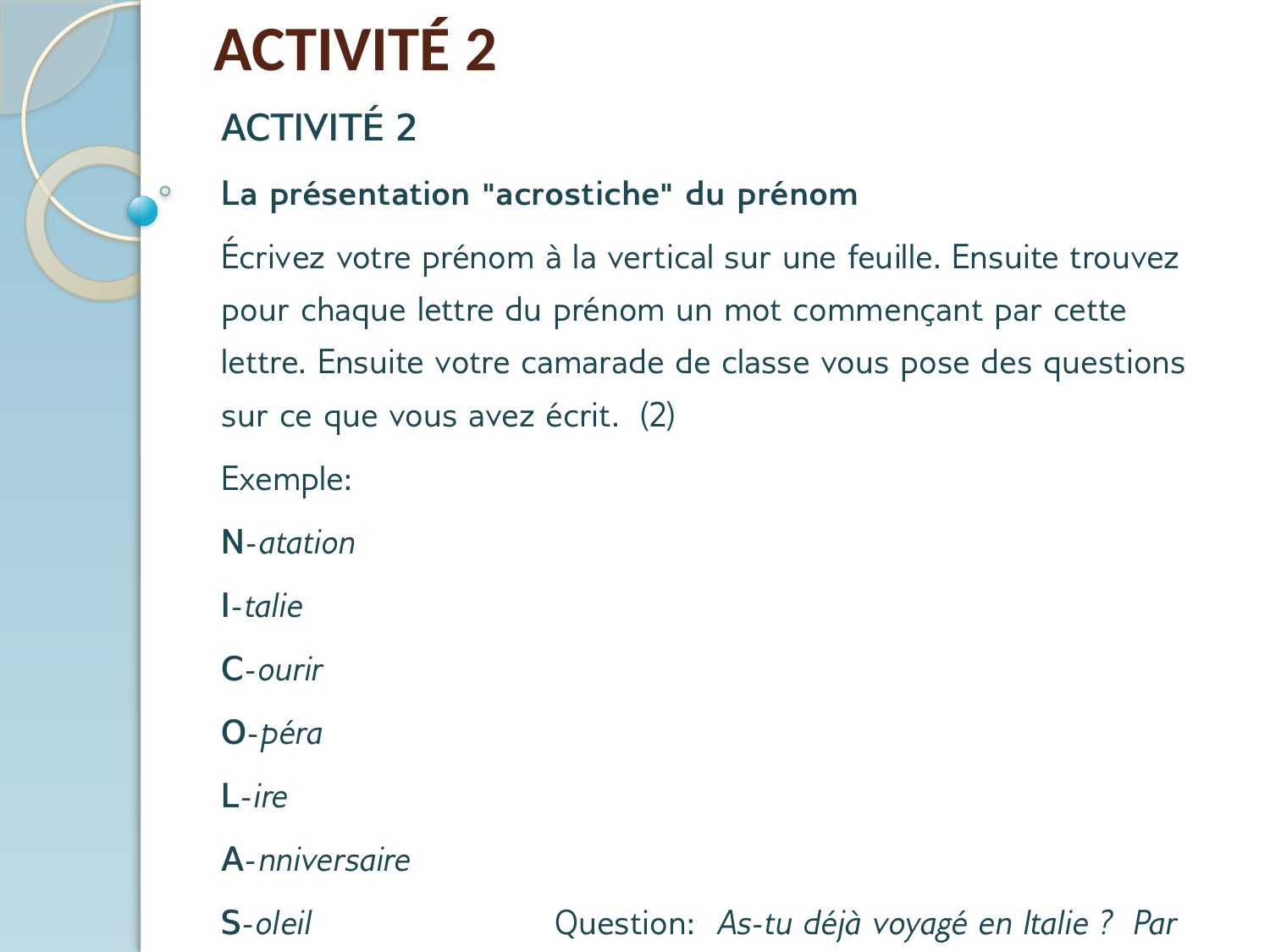

# ACTIVITÉ 2
ACTIVITÉ 2
La présentation "acrostiche" du prénom
Écrivez votre prénom à la vertical sur une feuille. Ensuite trouvez pour chaque lettre du prénom un mot commençant par cette lettre. Ensuite votre camarade de classe vous pose des questions sur ce que vous avez écrit.  (2)
Exemple:
N-atation
I-talie
C-ourir
O-péra
L-ire
A-nniversaire
S-oleil                       Question:  As-tu déjà voyagé en Italie ?  Par exemple